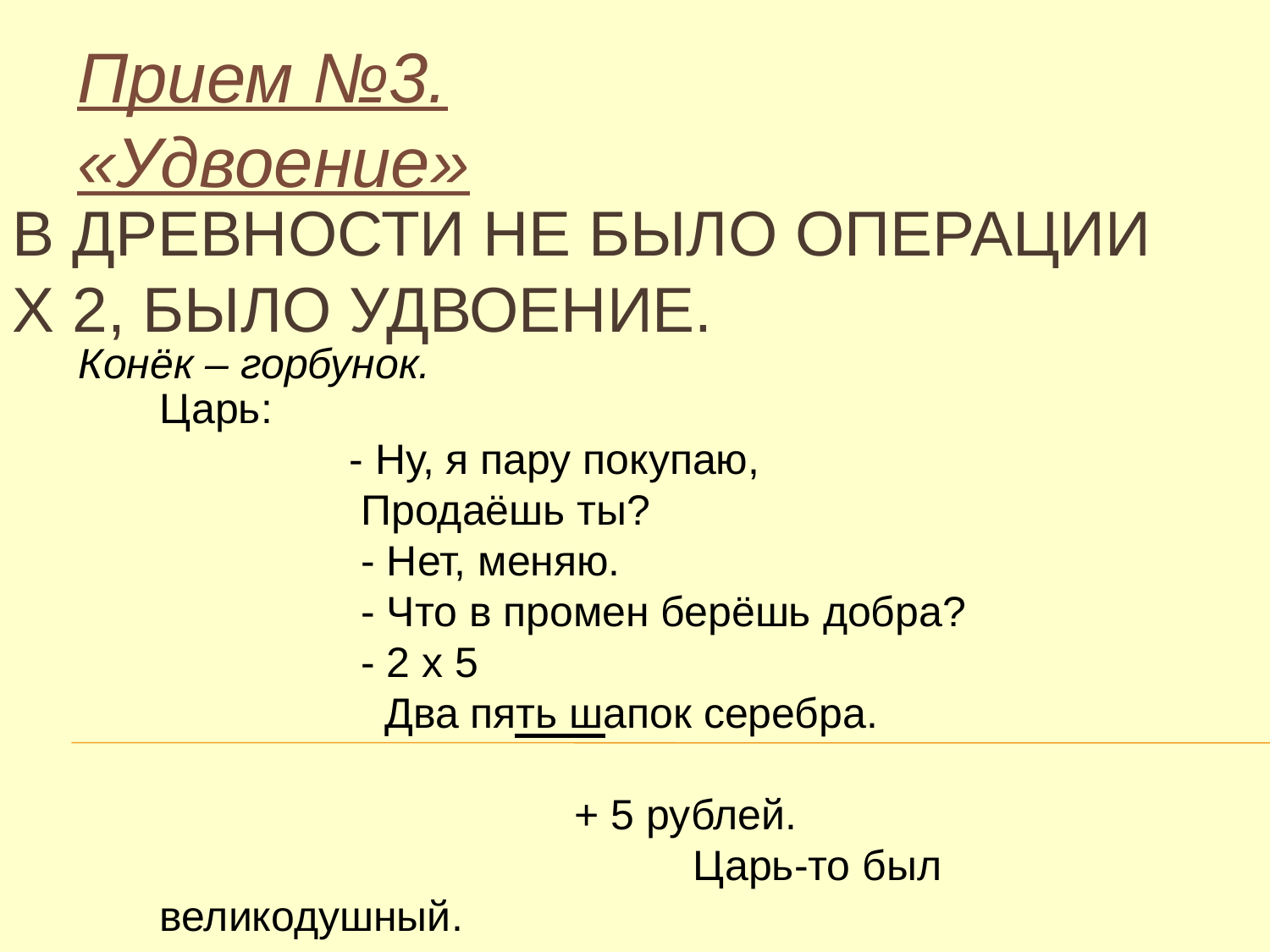

Прием №3. «Удвоение»
# В древности не было операции х 2, было удвоение.
Конёк – горбунок.

Царь:
                - Ну, я пару покупаю,
                 Продаёшь ты?
                 - Нет, меняю.
                 - Что в промен берёшь добра?
                 - 2 х 5
                   Два пять шапок серебра.

                                   + 5 рублей.
                                             Царь-то был великодушный.